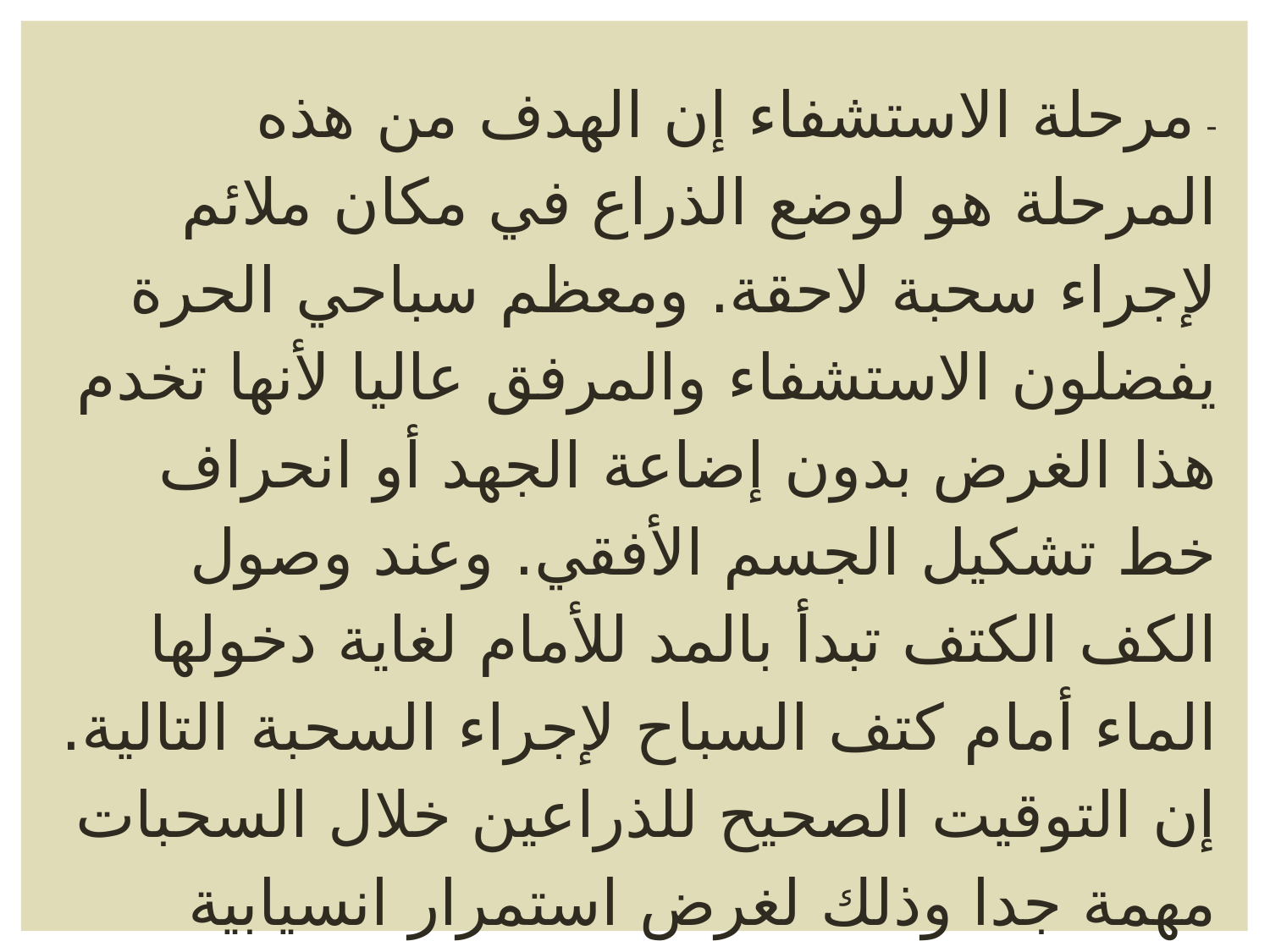

- مرحلة الاستشفاء إن الهدف من هذه المرحلة هو لوضع الذراع في مكان ملائم لإجراء سحبة لاحقة. ومعظم سباحي الحرة يفضلون الاستشفاء والمرفق عاليا لأنها تخدم هذا الغرض بدون إضاعة الجهد أو انحراف خط تشكيل الجسم الأفقي. وعند وصول الكف الكتف تبدأ بالمد للأمام لغاية دخولها الماء أمام كتف السباح لإجراء السحبة التالية. إن التوقيت الصحيح للذراعين خلال السحبات مهمة جدا وذلك لغرض استمرار انسيابية الجسم في الماء.